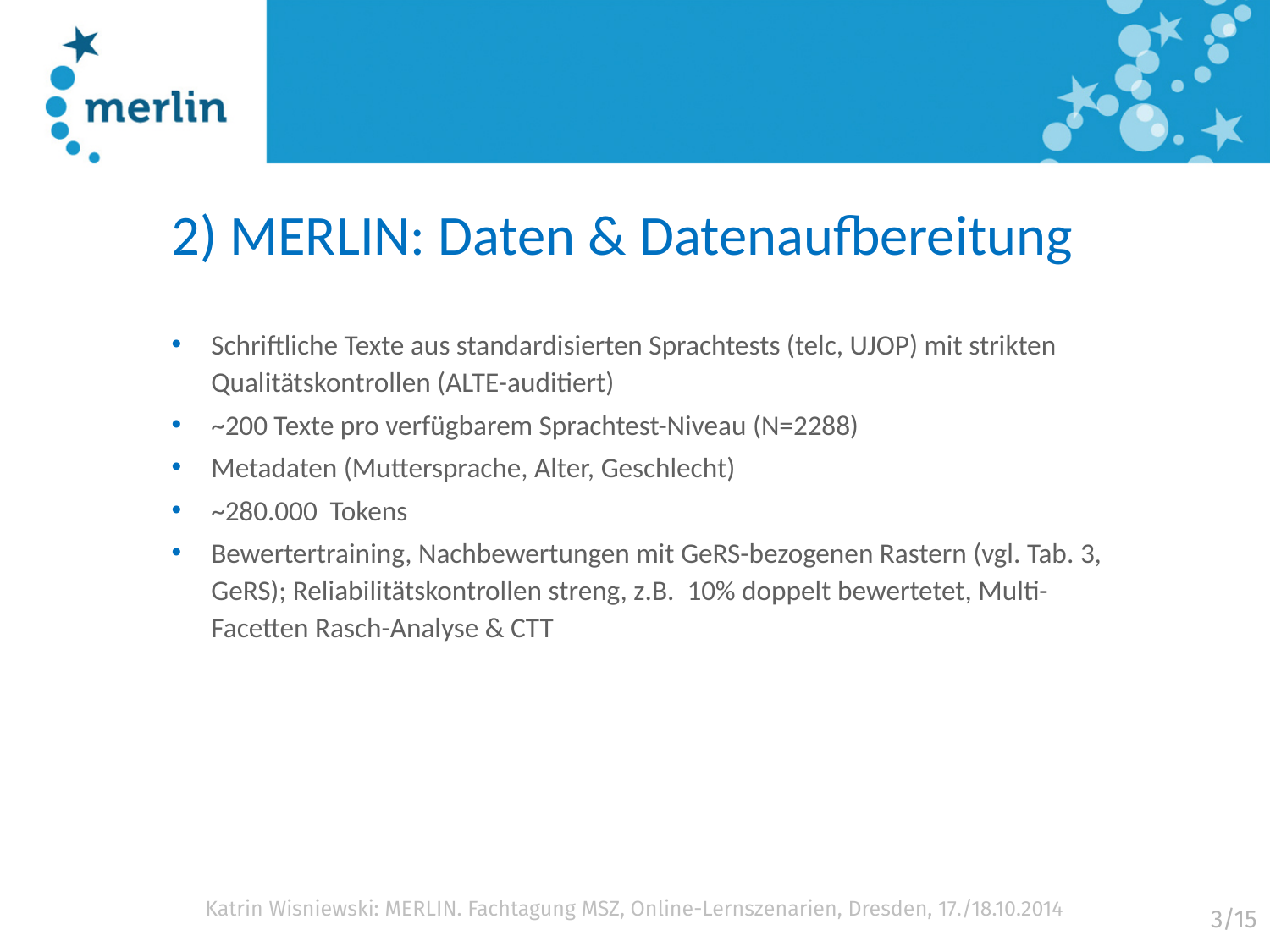

# 2) MERLIN: Daten & Datenaufbereitung
Schriftliche Texte aus standardisierten Sprachtests (telc, UJOP) mit strikten Qualitätskontrollen (ALTE-auditiert)
~200 Texte pro verfügbarem Sprachtest-Niveau (N=2288)
Metadaten (Muttersprache, Alter, Geschlecht)
~280.000  Tokens
Bewertertraining, Nachbewertungen mit GeRS-bezogenen Rastern (vgl. Tab. 3, GeRS); Reliabilitätskontrollen streng, z.B.  10% doppelt bewertetet, Multi-Facetten Rasch-Analyse & CTT

3/15